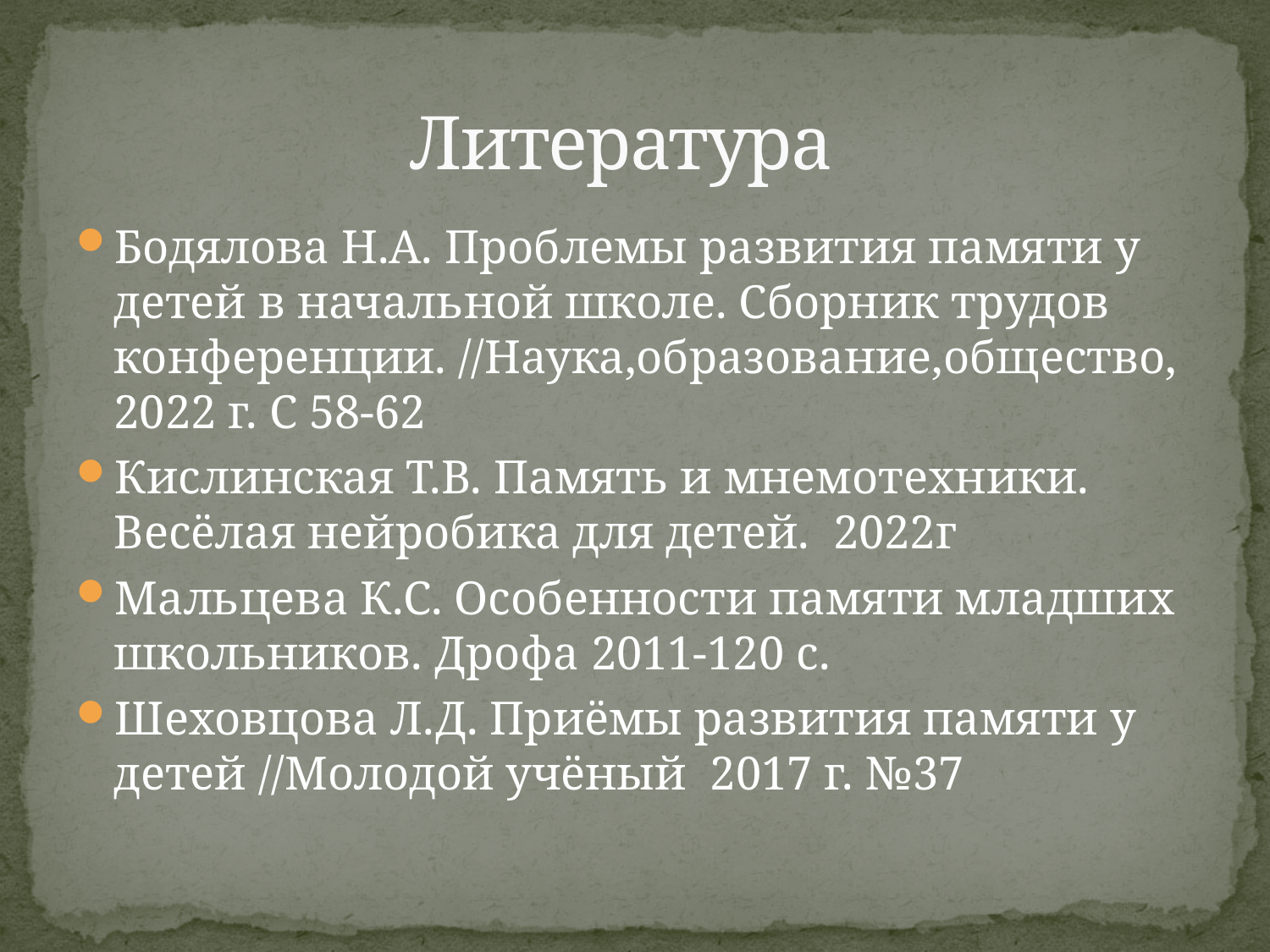

# Литература
Бодялова Н.А. Проблемы развития памяти у детей в начальной школе. Сборник трудов конференции. //Наука,образование,общество, 2022 г. С 58-62
Кислинская Т.В. Память и мнемотехники. Весёлая нейробика для детей.  2022г
Мальцева К.С. Особенности памяти младших школьников. Дрофа 2011-120 с.
Шеховцова Л.Д. Приёмы развития памяти у детей //Молодой учёный  2017 г. №37